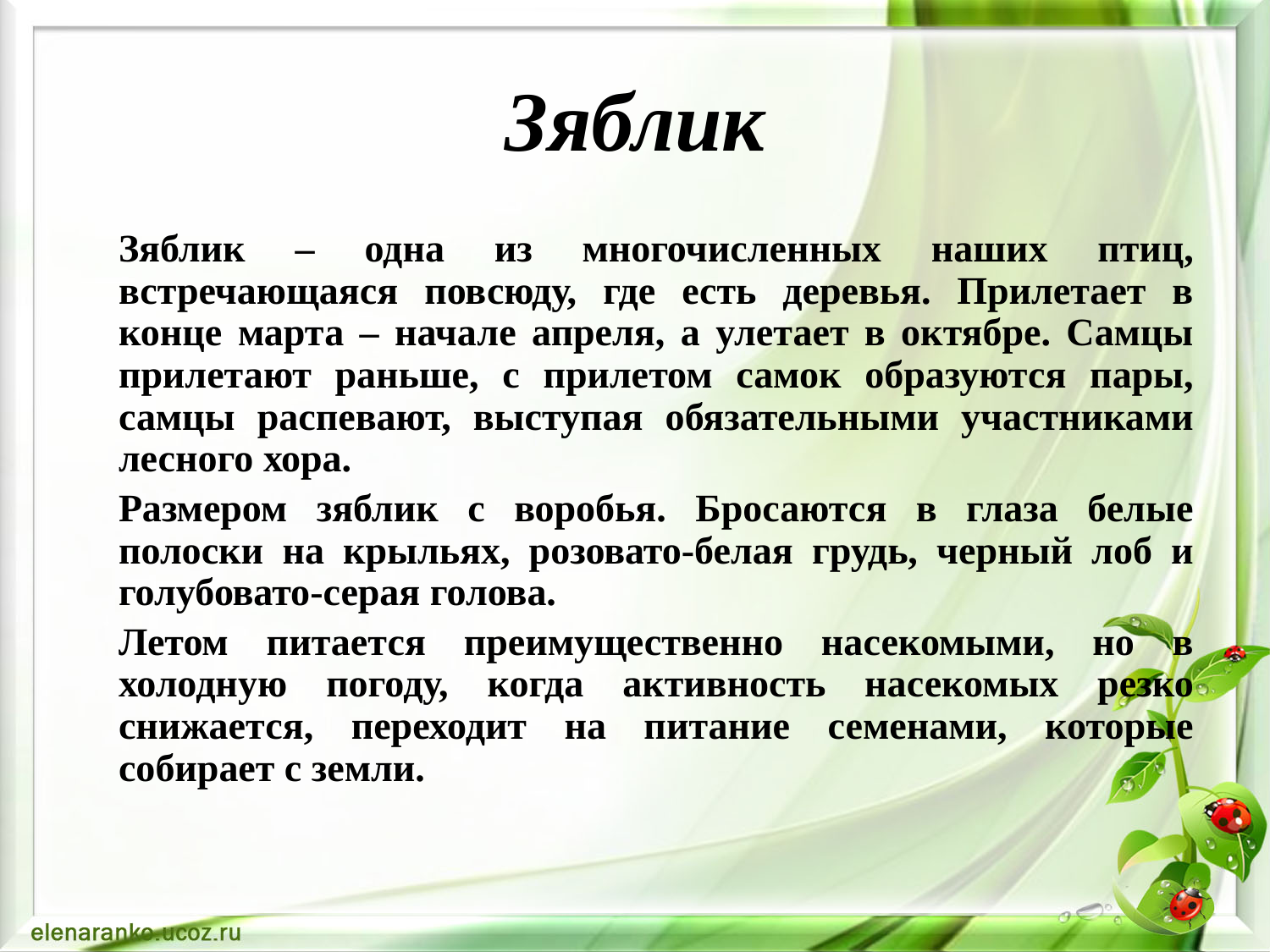

# Зяблик
	Зяблик – одна из многочисленных наших птиц, встречающаяся повсюду, где есть деревья. Прилетает в конце марта – начале апреля, а улетает в октябре. Самцы прилетают раньше, с прилетом самок образуются пары, самцы распевают, выступая обязательными участниками лесного хора.
		Размером зяблик с воробья. Бросаются в глаза белые полоски на крыльях, розовато-белая грудь, черный лоб и голубовато-серая голова.
		Летом питается преимущественно насекомыми, но в холодную погоду, когда активность насекомых резко снижается, переходит на питание семенами, которые собирает с земли.